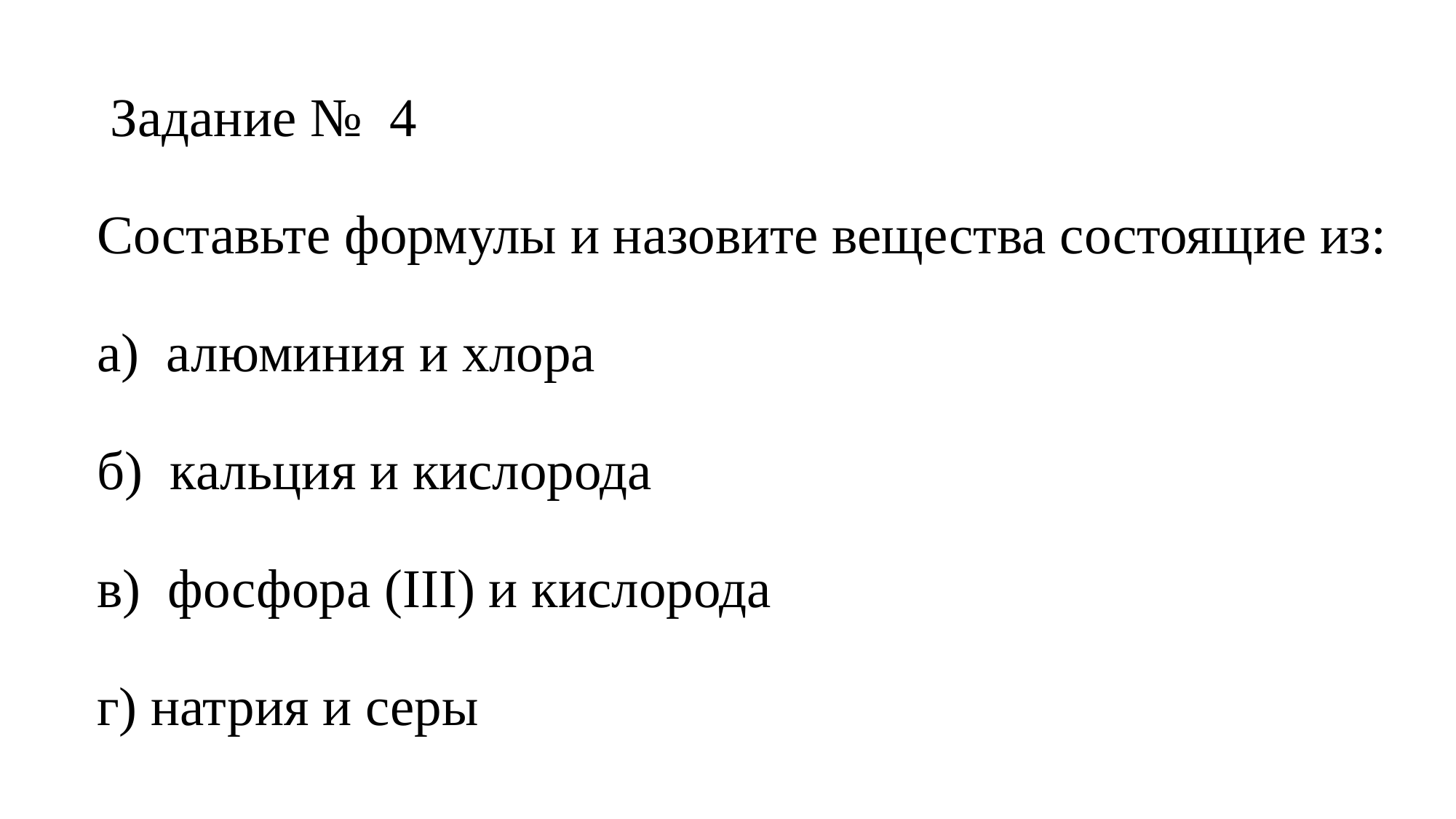

# Задание №  4 Составьте формулы и назовите вещества состоящие из: а)  алюминия и хлора б)  кальция и кислорода в)  фосфора (III) и кислорода г) натрия и серы